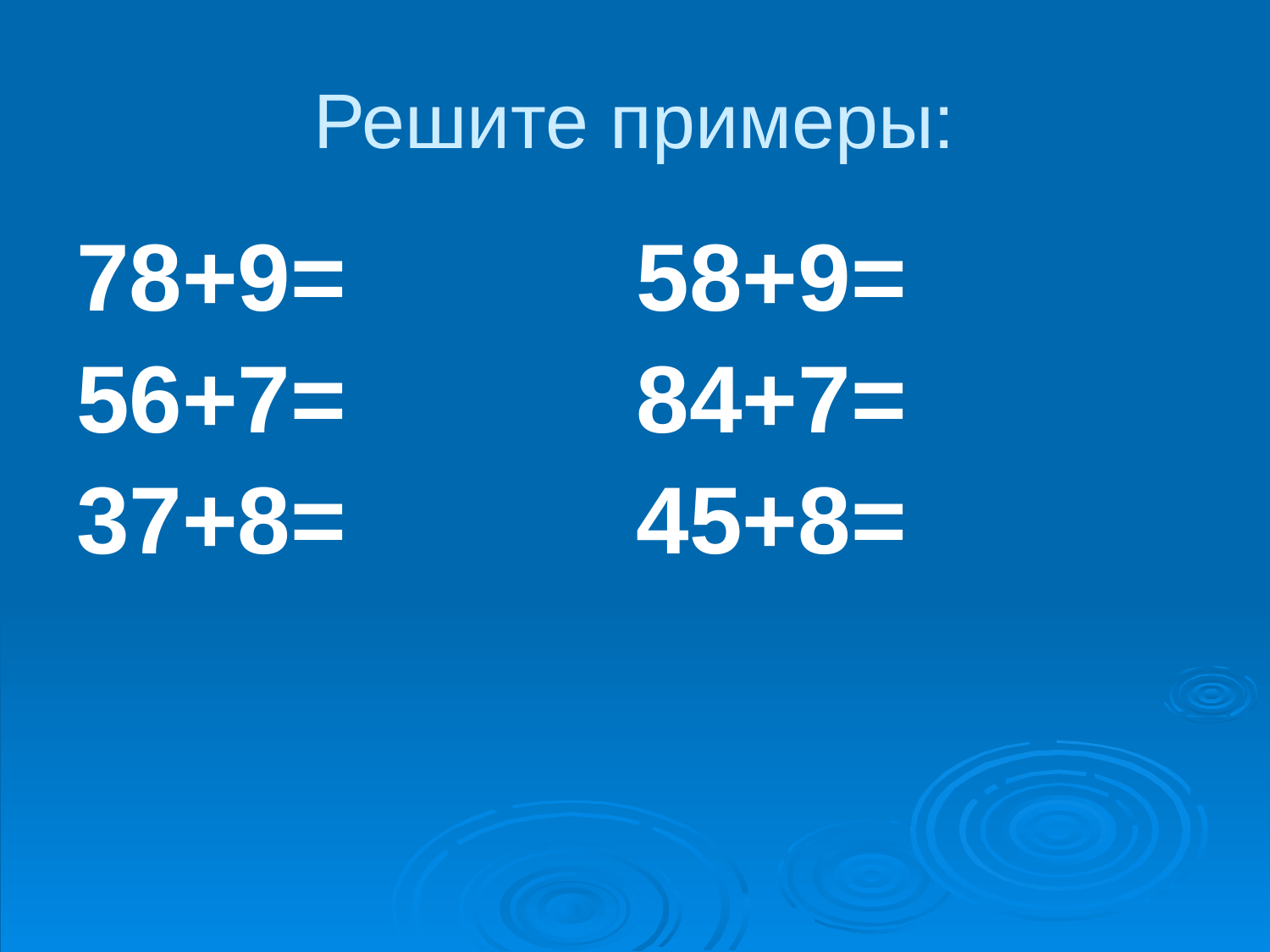

# Решите примеры:
78+9=           58+9=
56+7=           84+7=
37+8=           45+8=